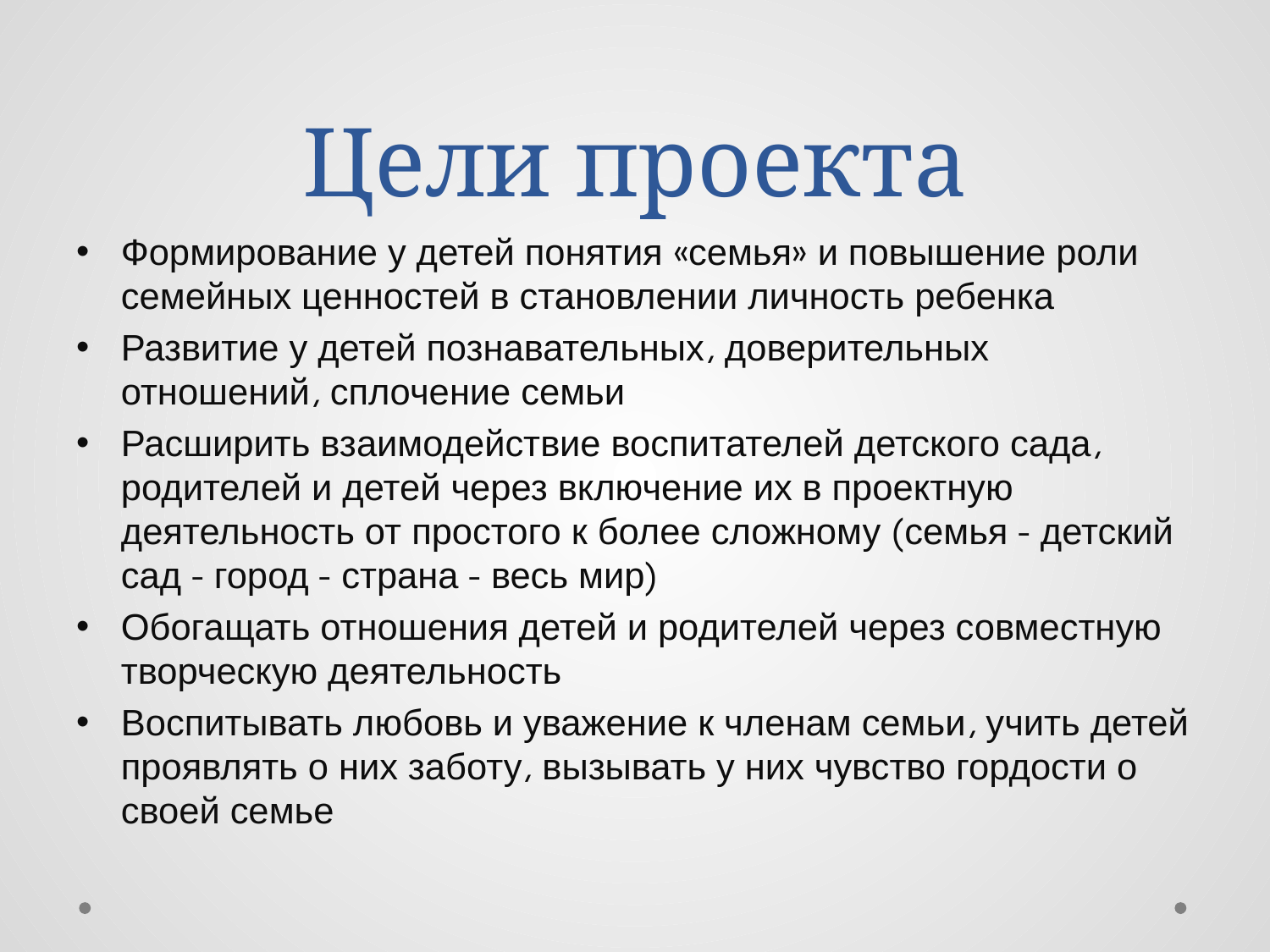

# Цели проекта
Формирование у детей понятия «семья» и повышение роли семейных ценностей в становлении личность ребенка
Развитие у детей познавательных, доверительных отношений, сплочение семьи
Расширить взаимодействие воспитателей детского сада, родителей и детей через включение их в проектную деятельность от простого к более сложному (семья - детский сад - город - страна - весь мир)
Обогащать отношения детей и родителей через совместную творческую деятельность
Воспитывать любовь и уважение к членам семьи, учить детей проявлять о них заботу, вызывать у них чувство гордости о своей семье